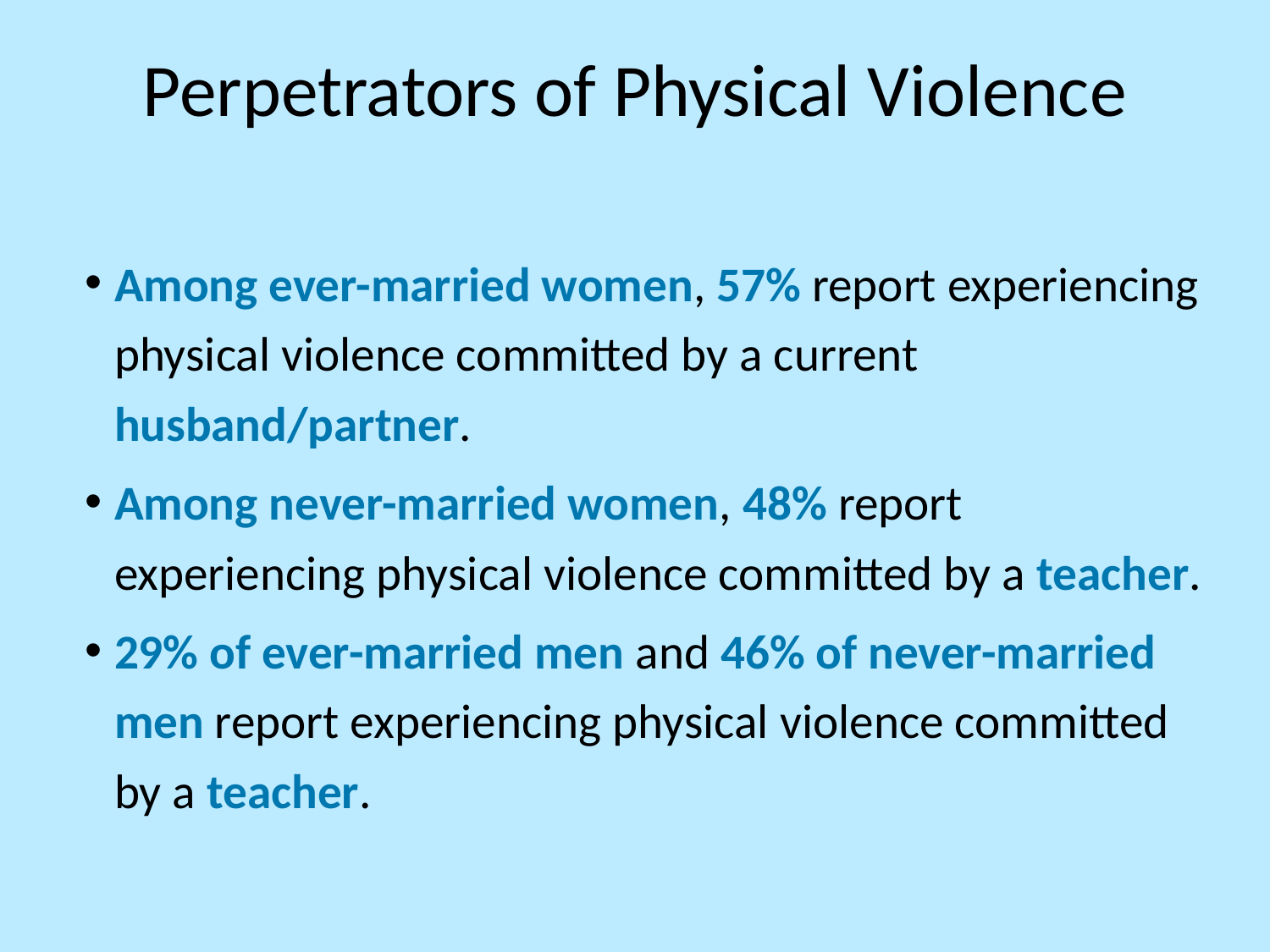

# Perpetrators of Physical Violence
Among ever-married women, 57% report experiencing physical violence committed by a current husband/partner.
Among never-married women, 48% report experiencing physical violence committed by a teacher.
29% of ever-married men and 46% of never-married men report experiencing physical violence committed by a teacher.